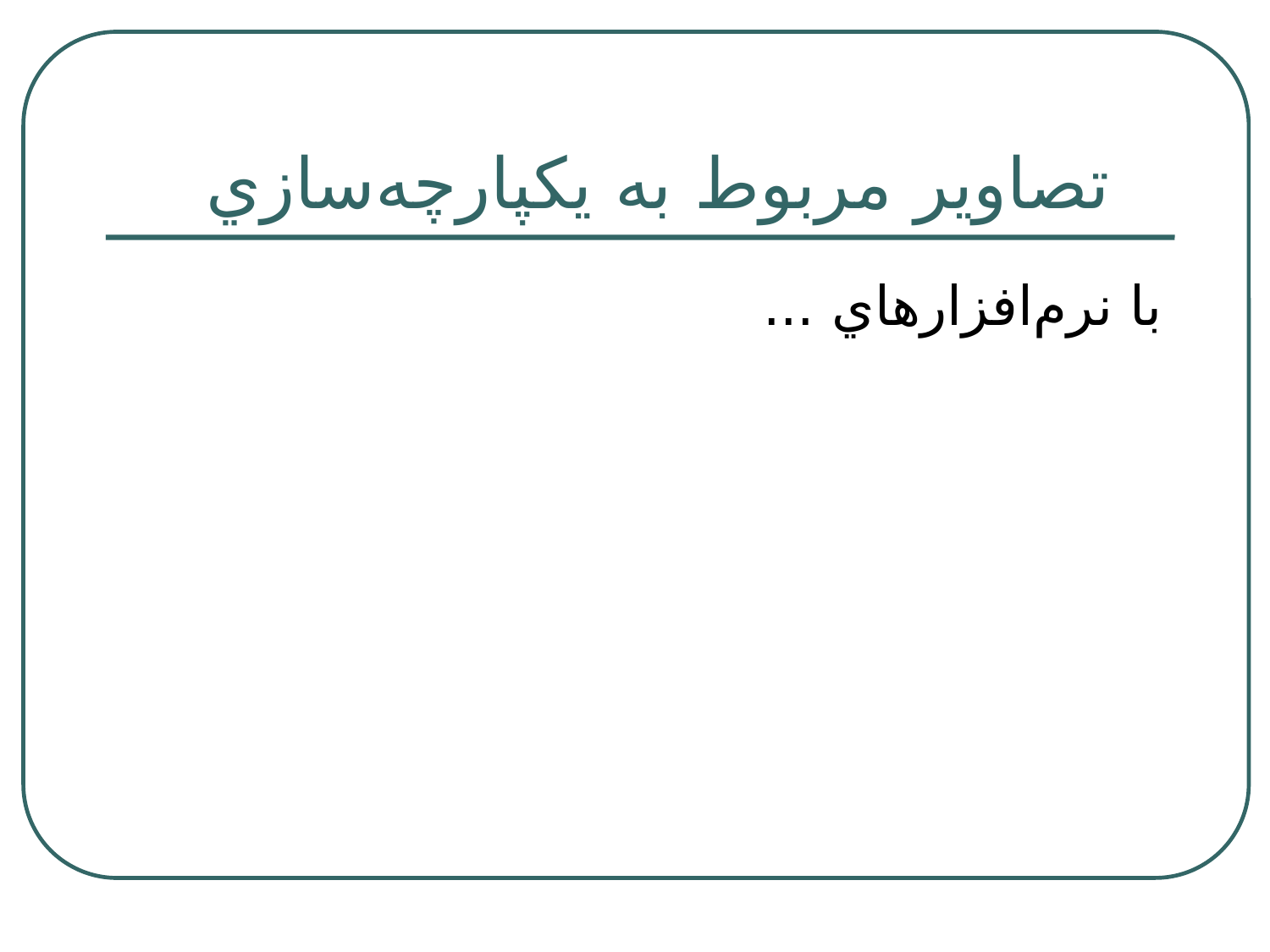

# تصاوير مربوط به يكپارچه‌سازي
با نرم‌افزارهاي ...